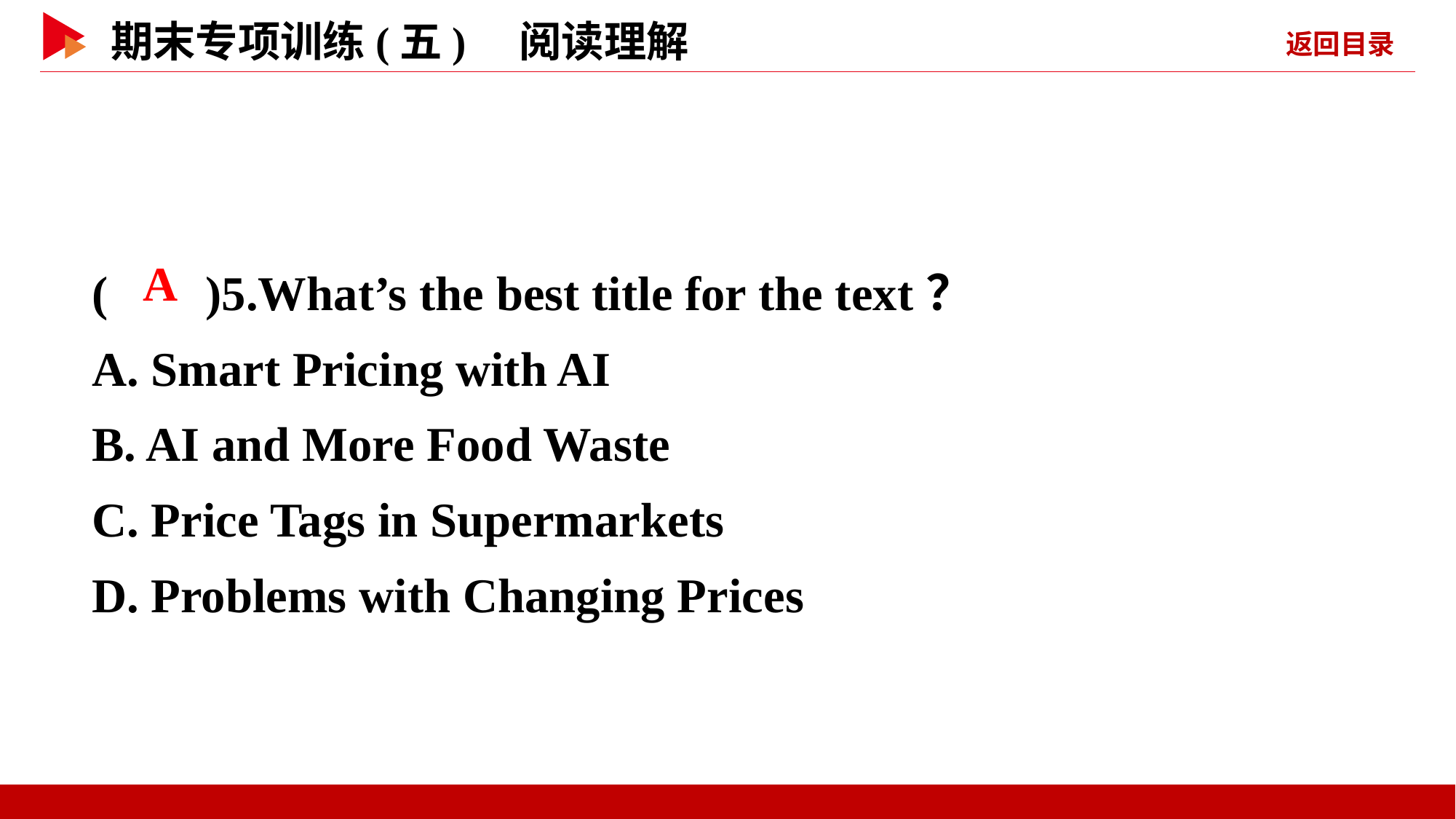

(        )5.What’s the best title for the text？
A. Smart Pricing with AI
B. AI and More Food Waste
C. Price Tags in Supermarkets
D. Problems with Changing Prices
   A